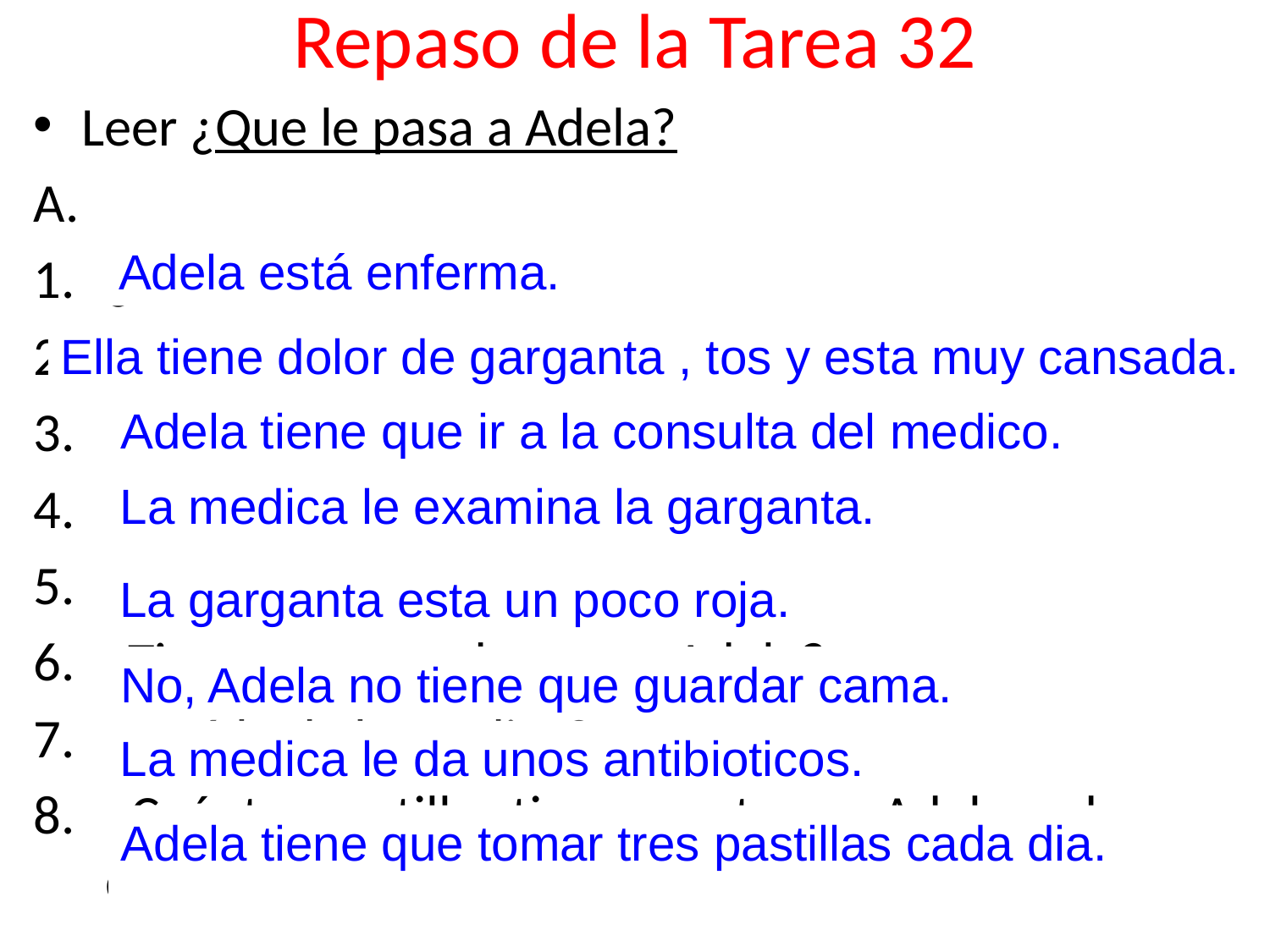

# Repaso de la Tarea 32
Leer ¿Que le pasa a Adela?
A.
¿Quién esta enferma?
¿Cuáles son sus síntomas?
¿Adonde tiene que ir Adela?
¿Qué examina la medica?
¿Cómo esta la garganta?
¿Tiene que guardar cama Adela?
¿Qué le da la medica?
¿Cuántas pastillas tiene que tomar Adela cada dia?

Adela está enferma.
Ella tiene dolor de garganta , tos y esta muy cansada.
Adela tiene que ir a la consulta del medico.
La medica le examina la garganta.
La garganta esta un poco roja.
No, Adela no tiene que guardar cama.
La medica le da unos antibioticos.
Adela tiene que tomar tres pastillas cada dia.